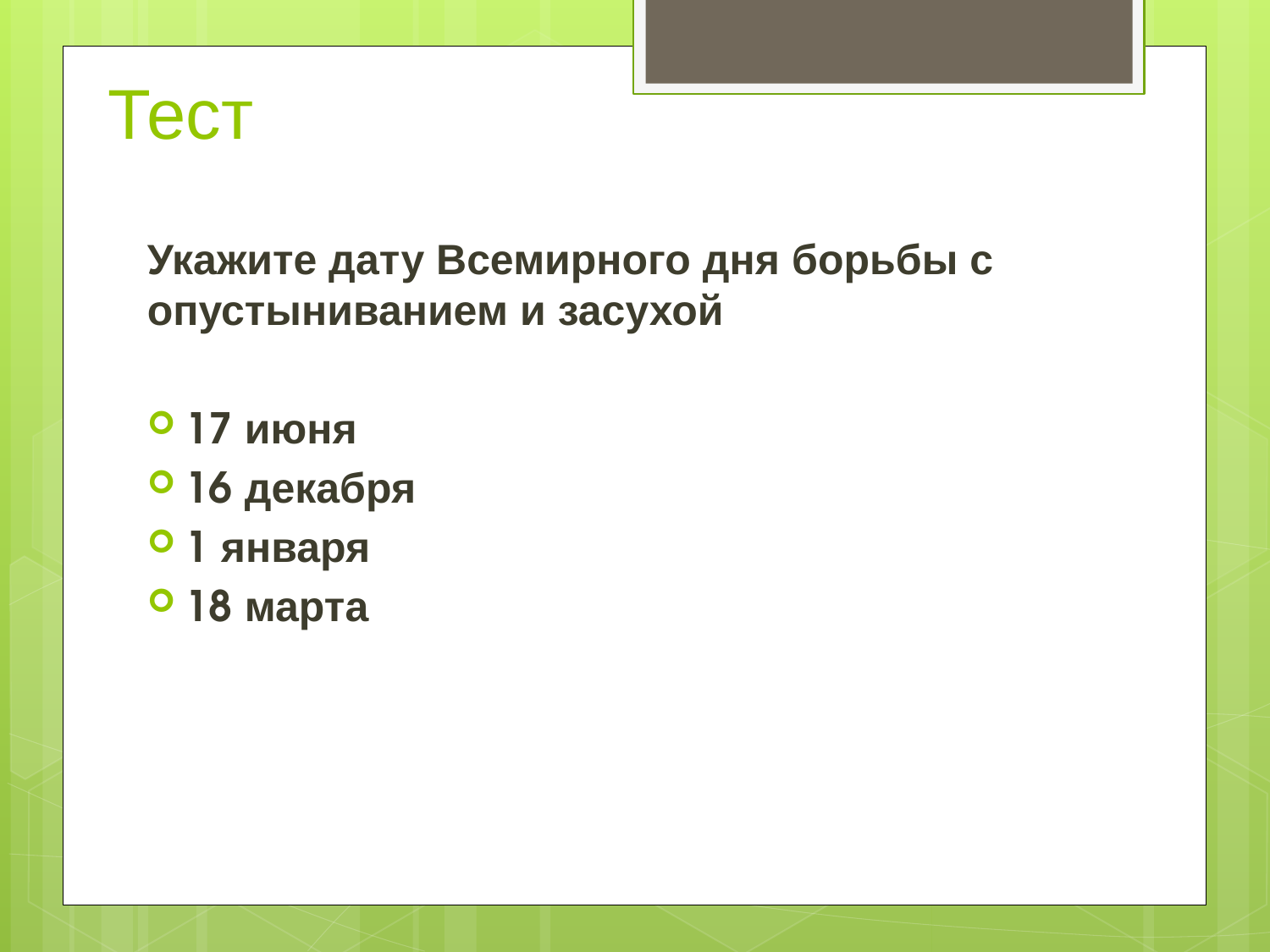

# Тест
Укажите дату Всемирного дня борьбы с опустыниванием и засухой

17 июня
16 декабря
1 января
18 марта